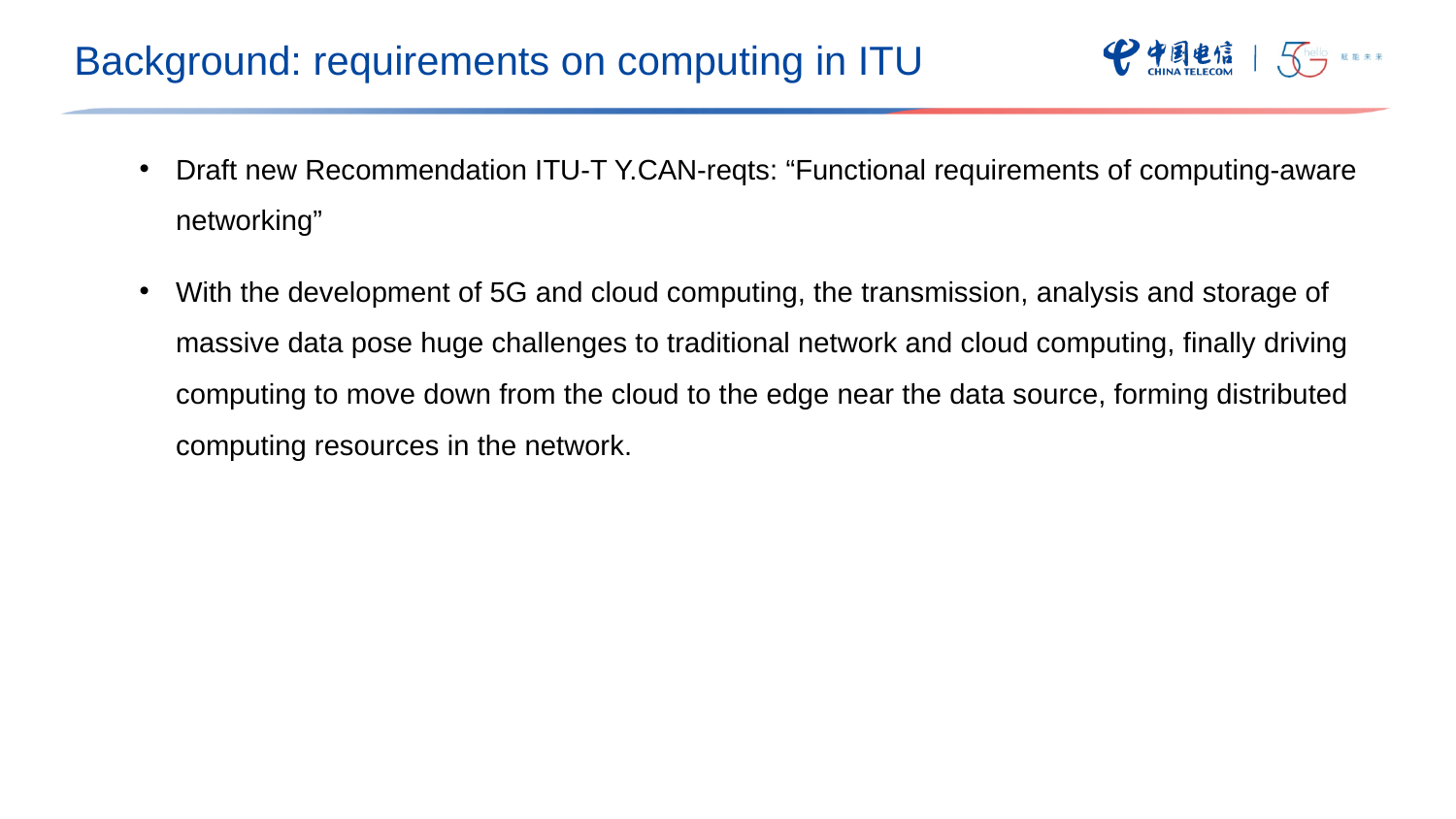

Background: requirements on computing in ITU
Draft new Recommendation ITU-T Y.CAN-reqts: “Functional requirements of computing-aware networking”
With the development of 5G and cloud computing, the transmission, analysis and storage of massive data pose huge challenges to traditional network and cloud computing, finally driving computing to move down from the cloud to the edge near the data source, forming distributed computing resources in the network.